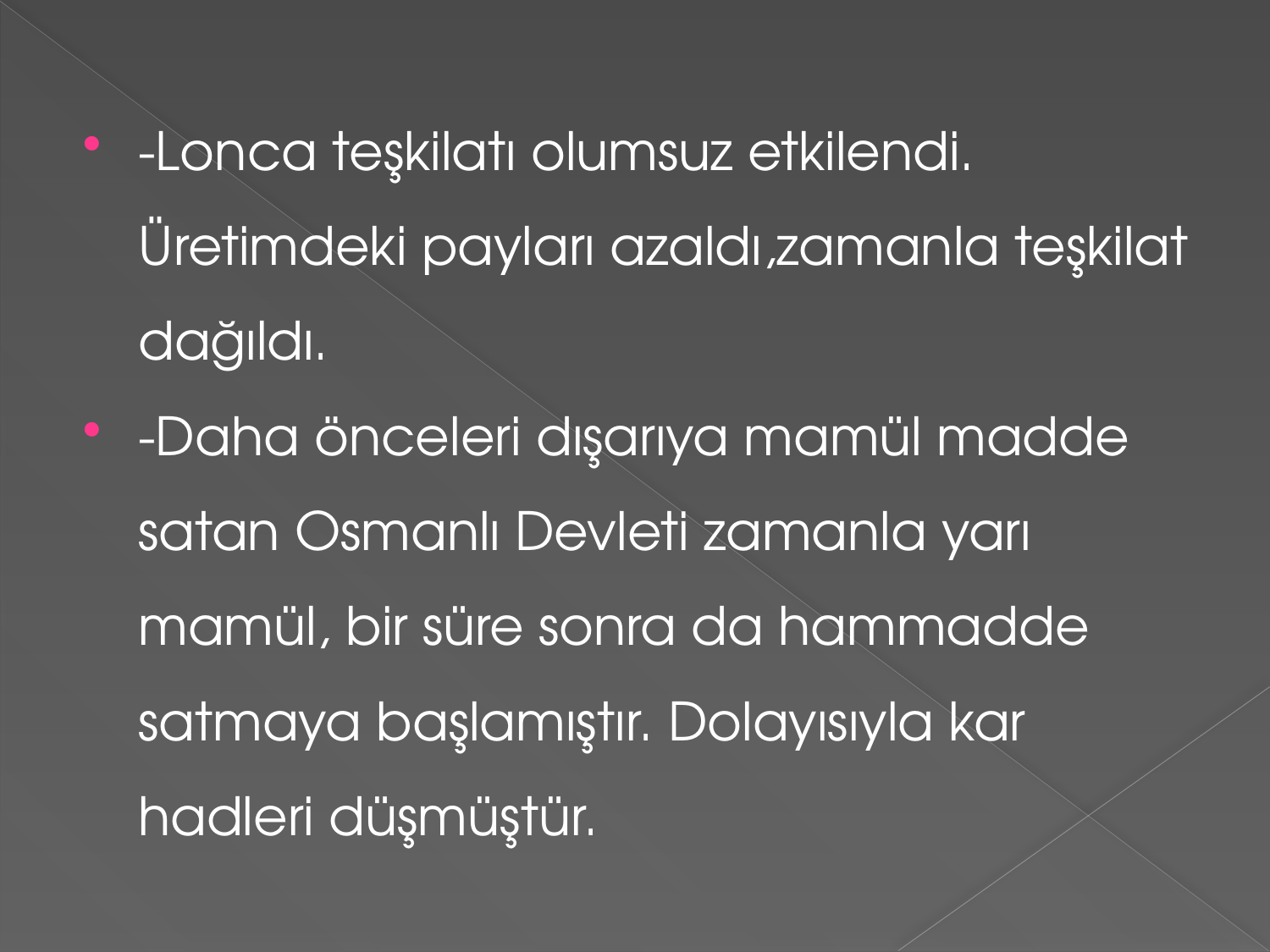

-Lonca teşkilatı olumsuz etkilendi. Üretimdeki payları azaldı,zamanla teşkilat dağıldı.
-Daha önceleri dışarıya mamül madde satan Osmanlı Devleti zamanla yarı mamül, bir süre sonra da hammadde satmaya başlamıştır. Dolayısıyla kar hadleri düşmüştür.